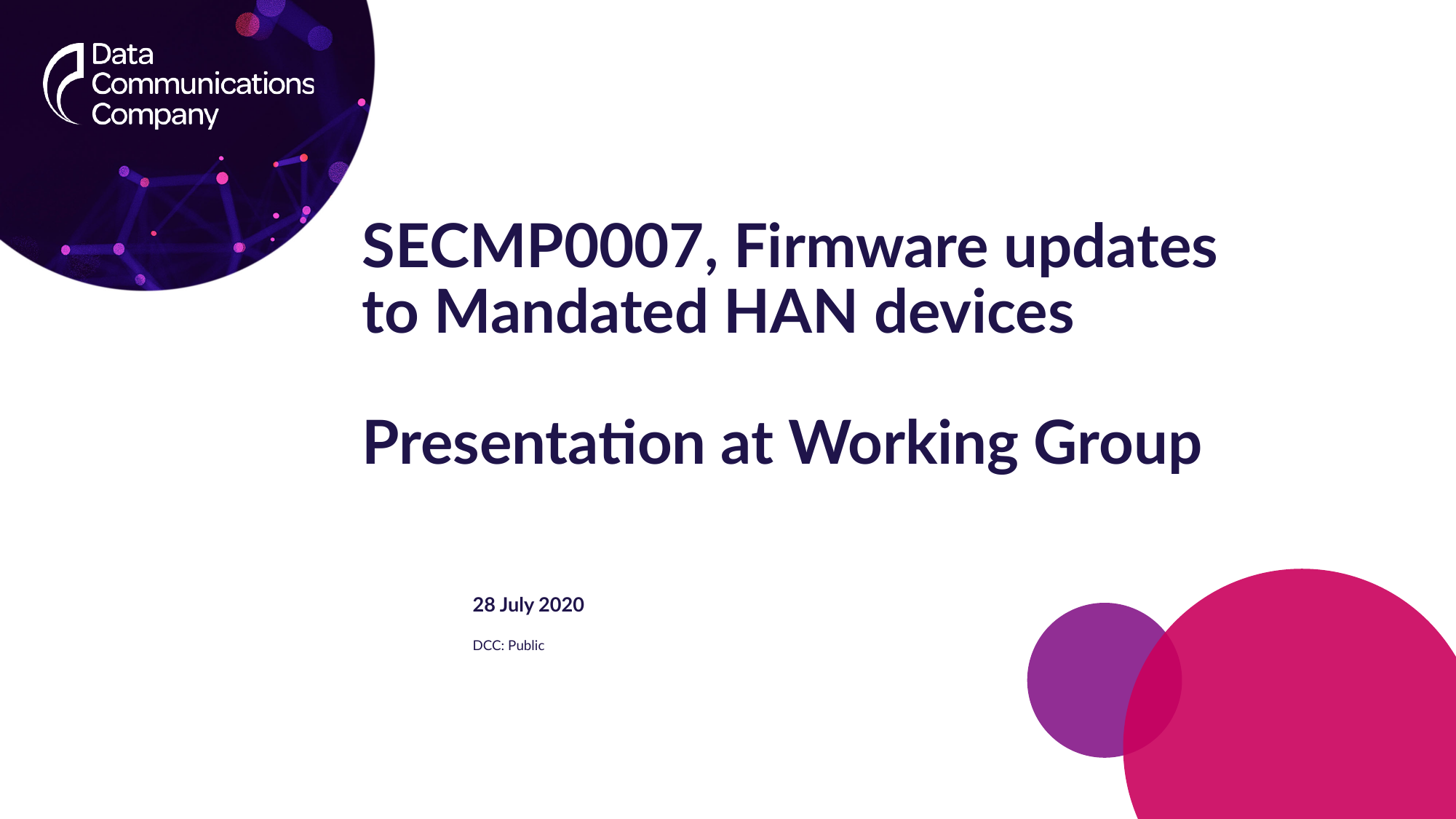

# SECMP0007, Firmware updates to Mandated HAN devices Presentation at Working Group
28 July 2020
DCC: Public